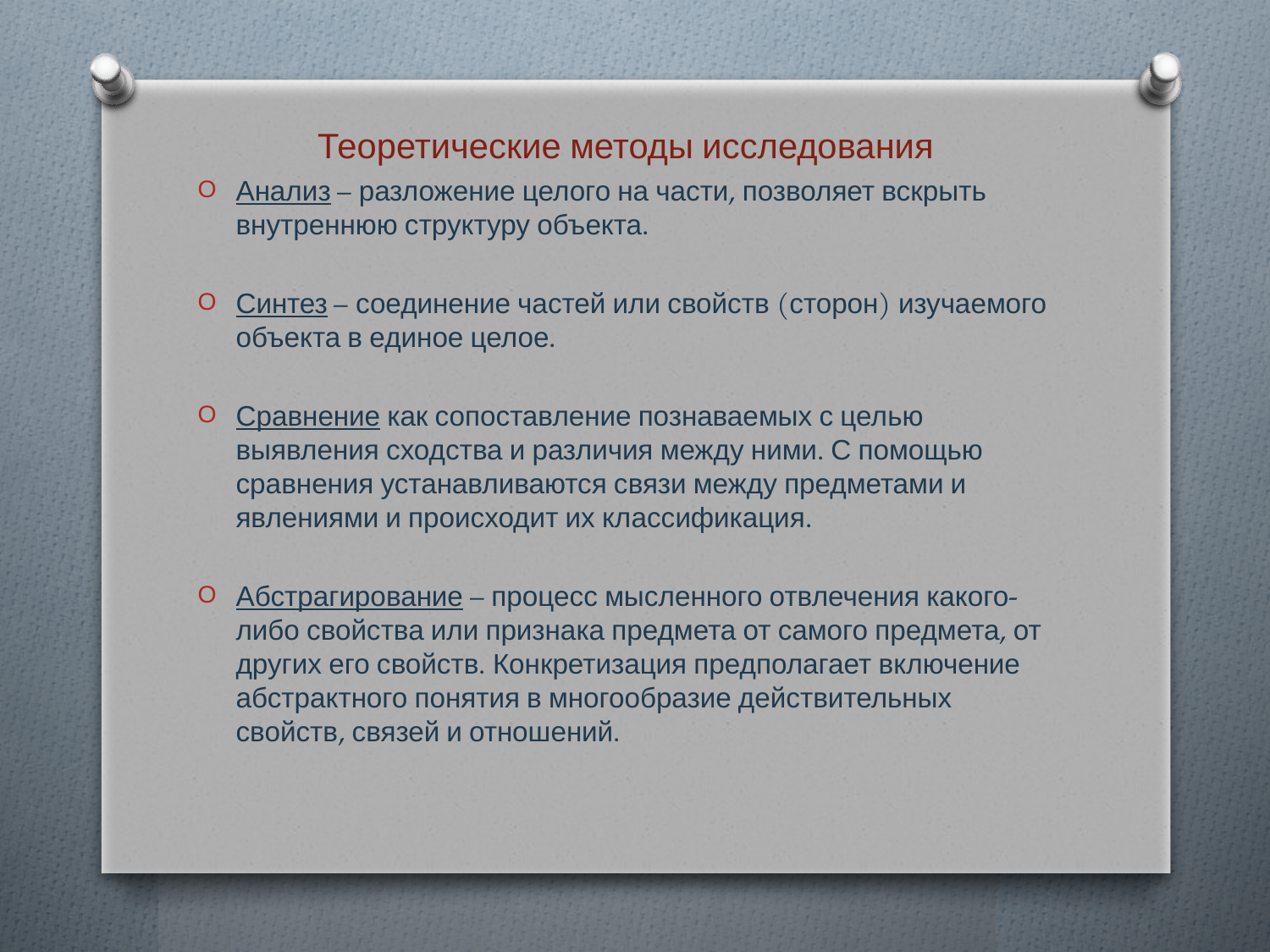

# Теоретические методы исследования
Анализ – разложение целого на части, позволяет вскрыть внутреннюю структуру объекта.

Синтез – соединение частей или свойств (сторон) изучаемого объекта в единое целое.

Сравнение как сопоставление познаваемых с целью выявления сходства и различия между ними. С помощью сравнения устанавливаются связи между предметами и явлениями и происходит их классификация.

Абстрагирование – процесс мысленного отвлечения какого-либо свойства или признака предмета от самого предмета, от других его свойств. Конкретизация предполагает включение абстрактного понятия в многообразие действительных свойств, связей и отношений.